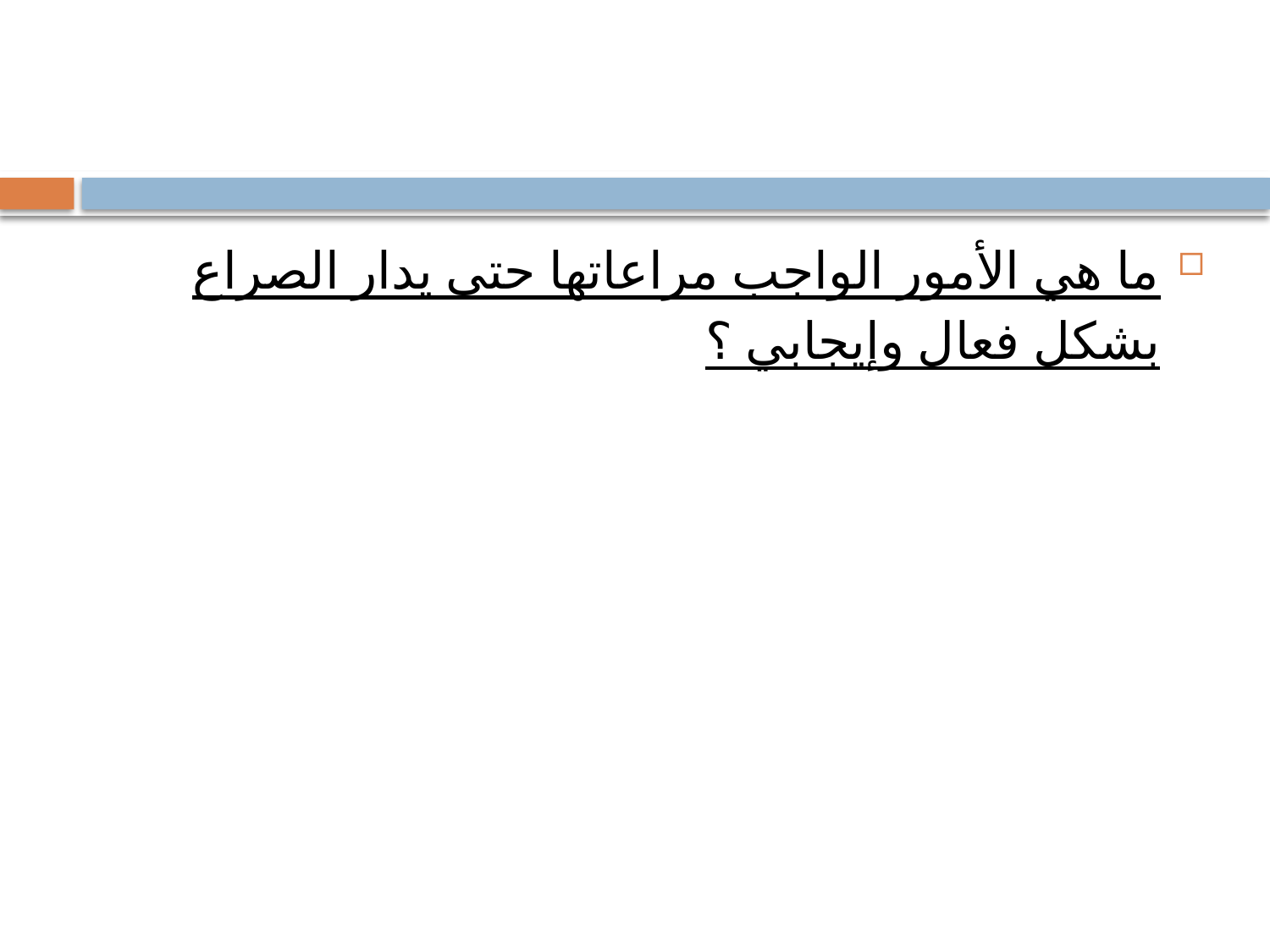

ما هي الأمور الواجب مراعاتها حتى يدار الصراع بشكل فعال وإيجابي ؟